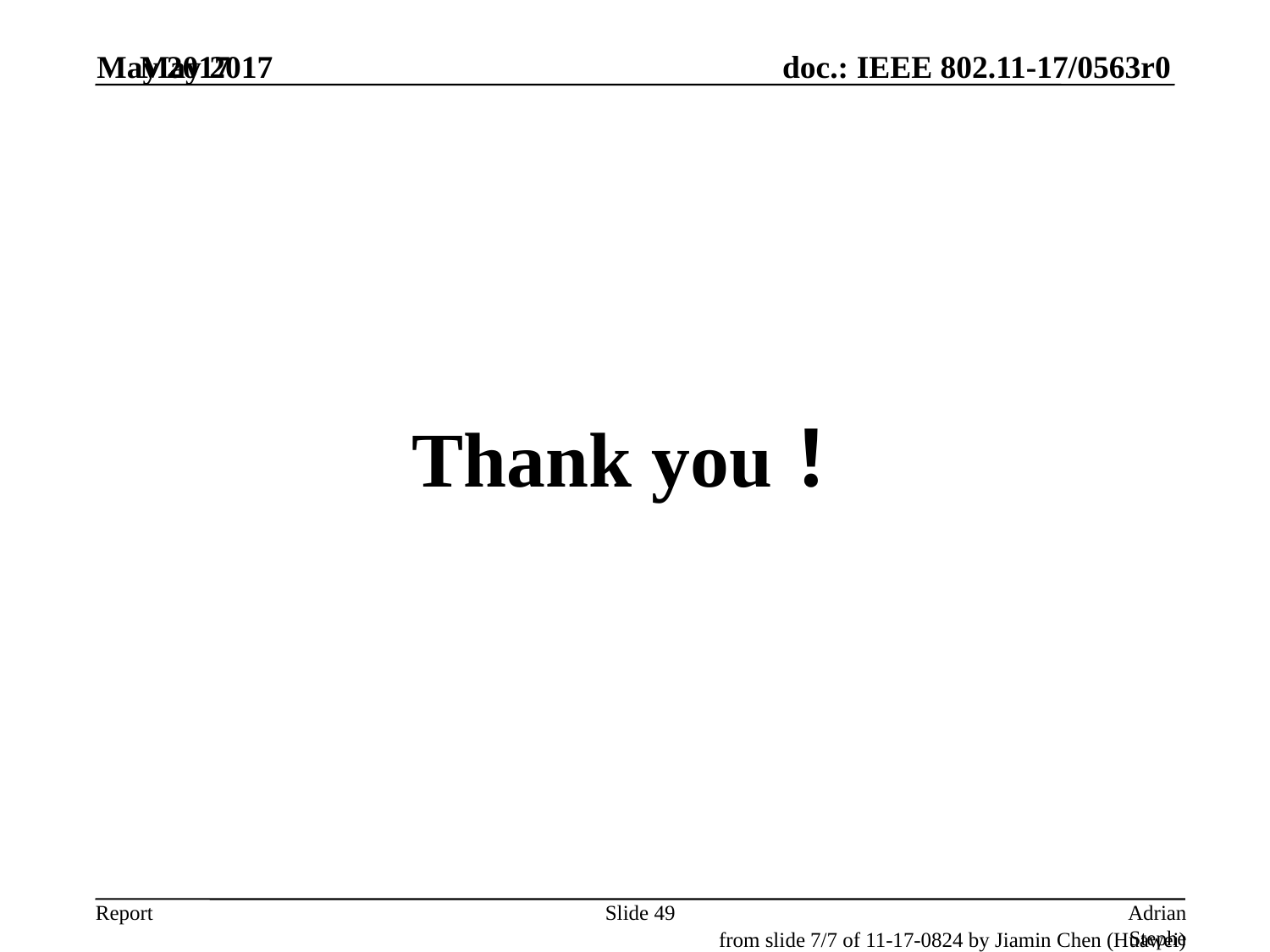

May 2017
May 2017
#

Thank you！
Slide 49
Adrian Stephens, Intel Corporation
from slide 7/7 of 11-17-0824 by Jiamin Chen (Huawei)